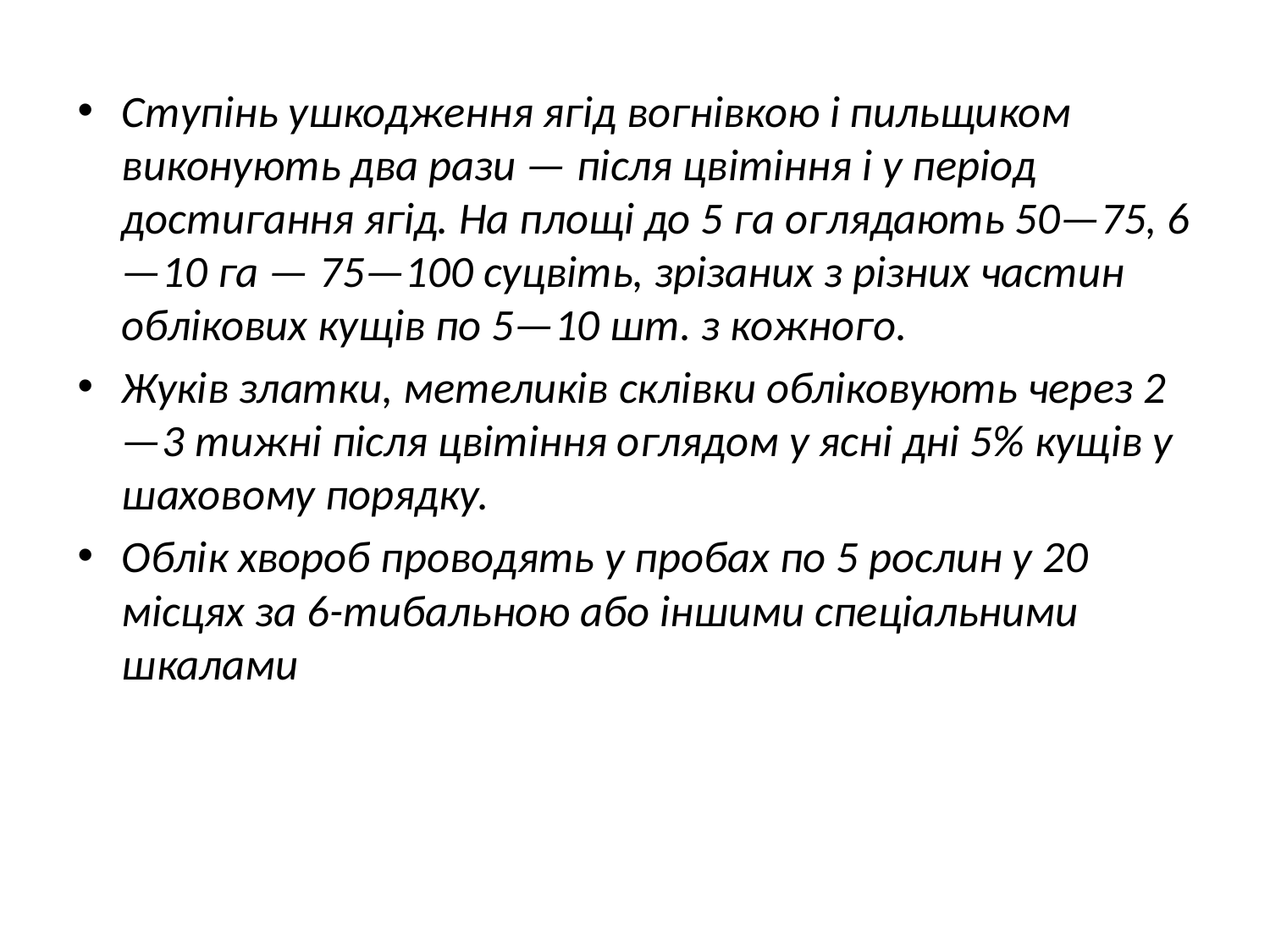

Ступінь ушкодження ягід вогнівкою і пильщиком виконують два рази — після цвітіння і у період достигання ягід. На площі до 5 га оглядають 50—75, 6—10 га — 75—100 суцвіть, зрізаних з різних частин облікових кущів по 5—10 шт. з кожного.
Жуків златки, метеликів склівки обліковують через 2—3 тижні після цвітіння оглядом у ясні дні 5% кущів у шаховому порядку.
Облік хвороб проводять у пробах по 5 рослин у 20 місцях за 6-тибальною або іншими спеціальними шкалами